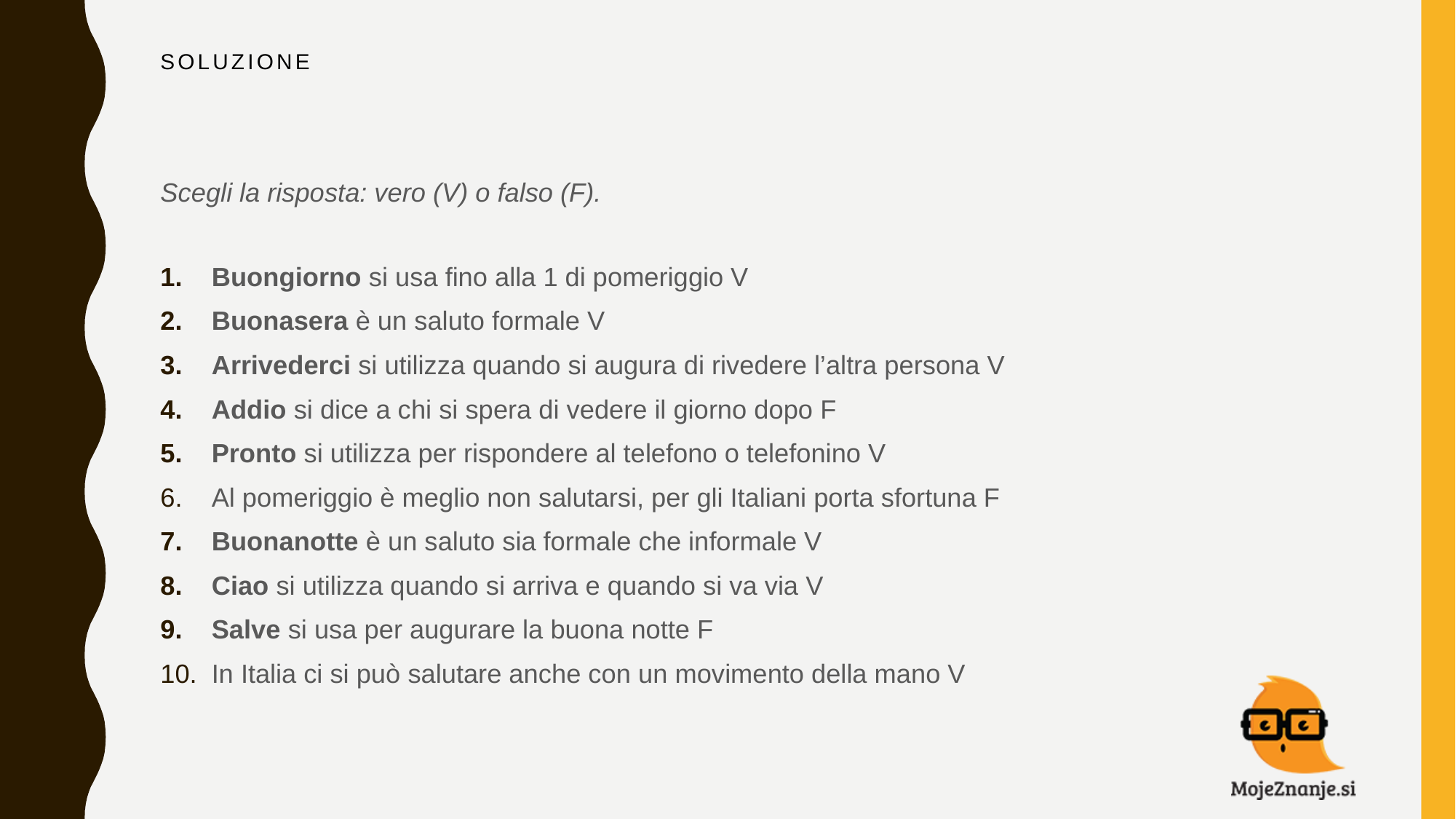

# Soluzione
Scegli la risposta: vero (V) o falso (F).

Buongiorno si usa fino alla 1 di pomeriggio V
Buonasera è un saluto formale V
Arrivederci si utilizza quando si augura di rivedere l’altra persona V
Addio si dice a chi si spera di vedere il giorno dopo F
Pronto si utilizza per rispondere al telefono o telefonino V
Al pomeriggio è meglio non salutarsi, per gli Italiani porta sfortuna F
Buonanotte è un saluto sia formale che informale V
Ciao si utilizza quando si arriva e quando si va via V
Salve si usa per augurare la buona notte F
In Italia ci si può salutare anche con un movimento della mano V